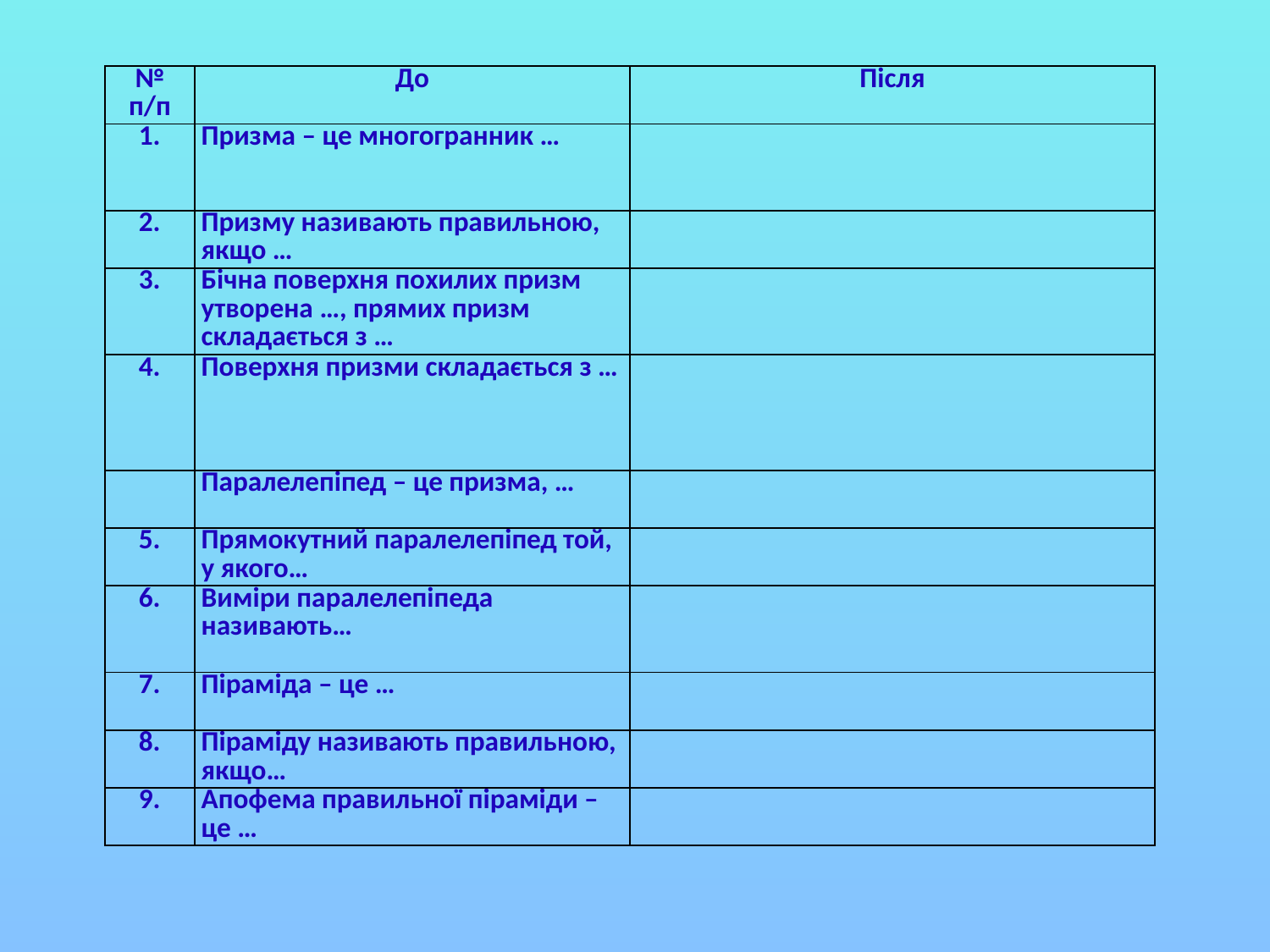

| № п/п | До | Після |
| --- | --- | --- |
| 1. | Призма – це многогранник … |  |
| 2. | Призму називають правильною, якщо … |  |
| 3. | Бічна поверхня похилих призм утворена …, прямих призм складається з … |  |
| 4. | Поверхня призми складається з … |  |
|  | Паралелепіпед – це призма, … |  |
| 5. | Прямокутний паралелепіпед той, у якого… |  |
| 6. | Виміри паралелепіпеда називають… |  |
| 7. | Піраміда – це … |  |
| 8. | Піраміду називають правильною, якщо… |  |
| 9. | Апофема правильної піраміди – це … |  |